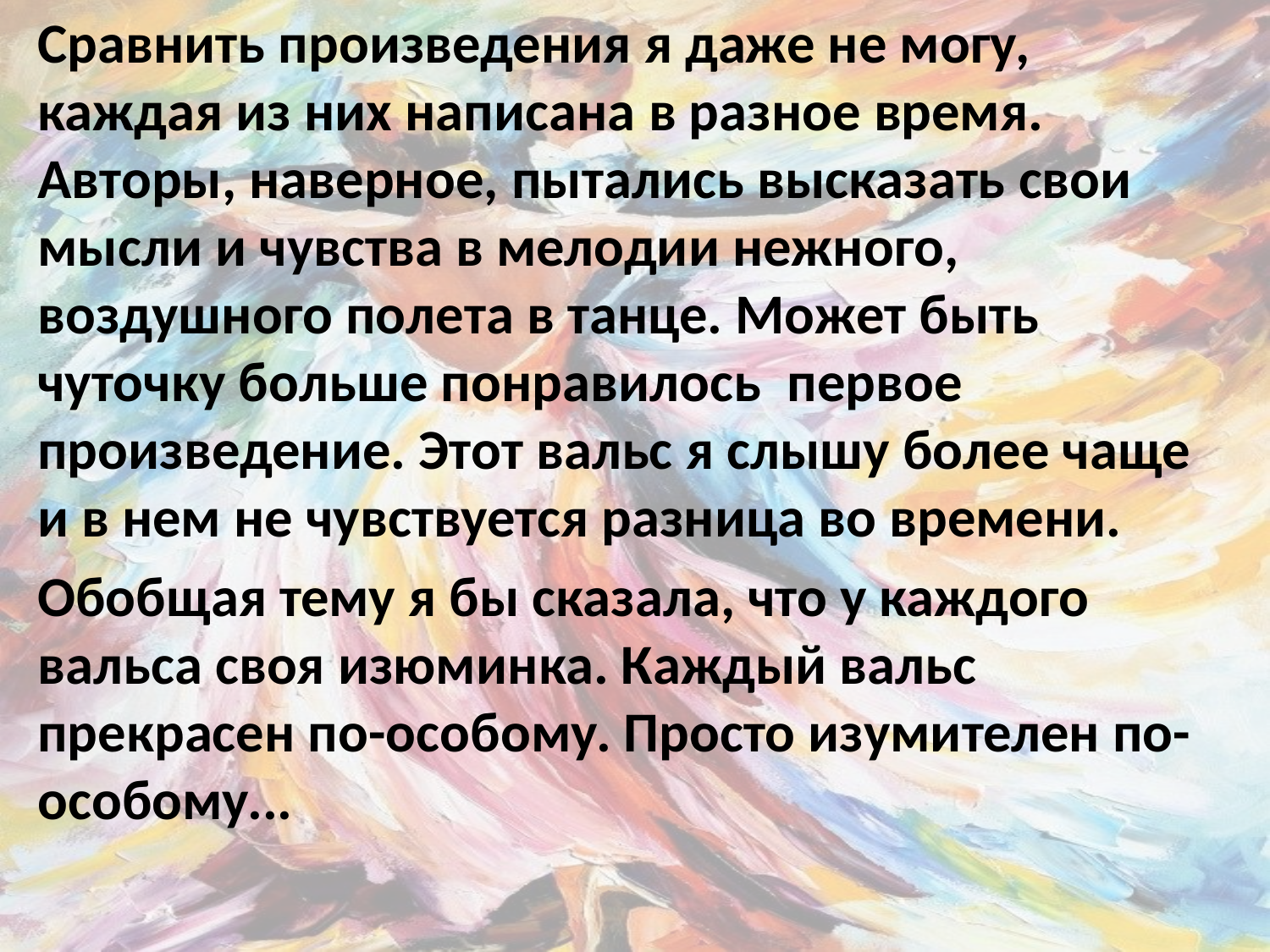

Сравнить произведения я даже не могу, каждая из них написана в разное время. Авторы, наверное, пытались высказать свои мысли и чувства в мелодии нежного, воздушного полета в танце. Может быть чуточку больше понравилось  первое произведение. Этот вальс я слышу более чаще и в нем не чувствуется разница во времени.
Обобщая тему я бы сказала, что у каждого вальса своя изюминка. Каждый вальс прекрасен по-особому. Просто изумителен по-особому...

# .